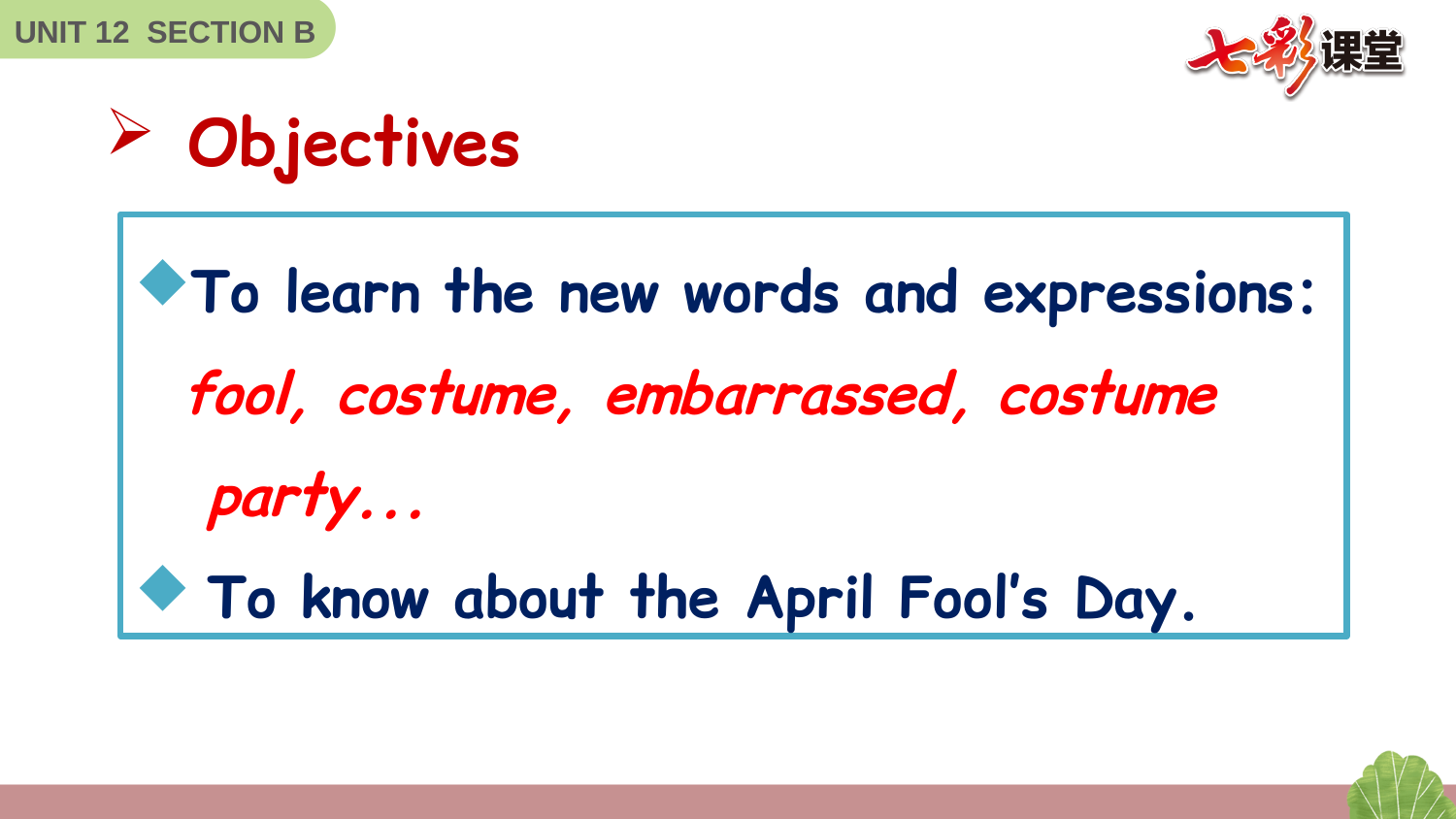

Objectives
To learn the new words and expressions:
  fool, costume, embarrassed, costume
   party...
To know about the April Fool’s Day.